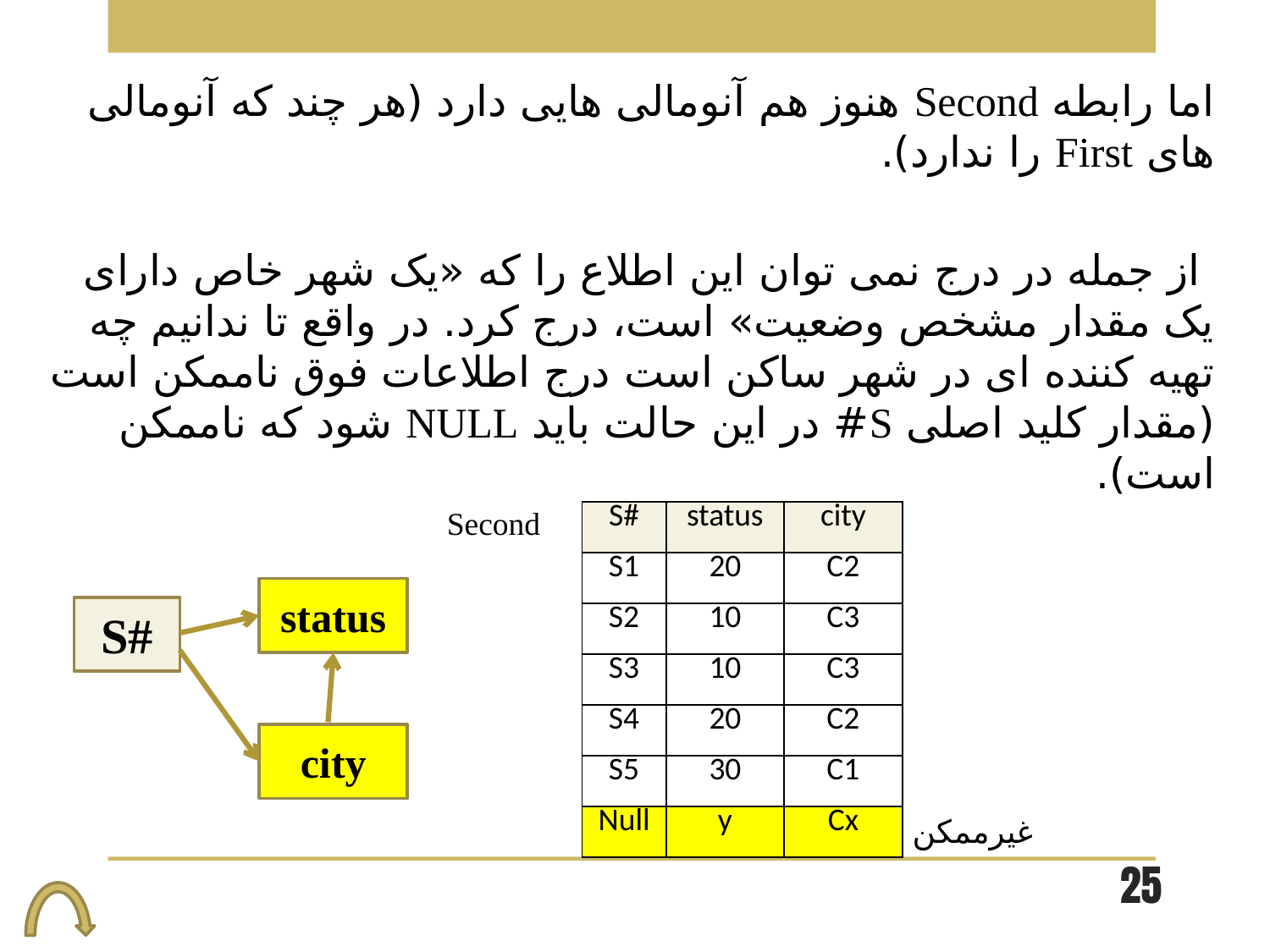

اما رابطه Second هنوز هم آنومالی هایی دارد (هر چند که آنومالی های First را ندارد).

 از جمله در درج نمی توان این اطلاع را که «یک شهر خاص دارای یک مقدار مشخص وضعیت» است، درج کرد. در واقع تا ندانیم چه تهیه کننده ای در شهر ساکن است درج اطلاعات فوق ناممکن است (مقدار کلید اصلی S# در این حالت باید NULL شود که ناممکن است).
Second
| S# | status | city |
| --- | --- | --- |
| S1 | 20 | C2 |
| S2 | 10 | C3 |
| S3 | 10 | C3 |
| S4 | 20 | C2 |
| S5 | 30 | C1 |
| Null | y | Cx |
status
S#
city
غیرممکن
25